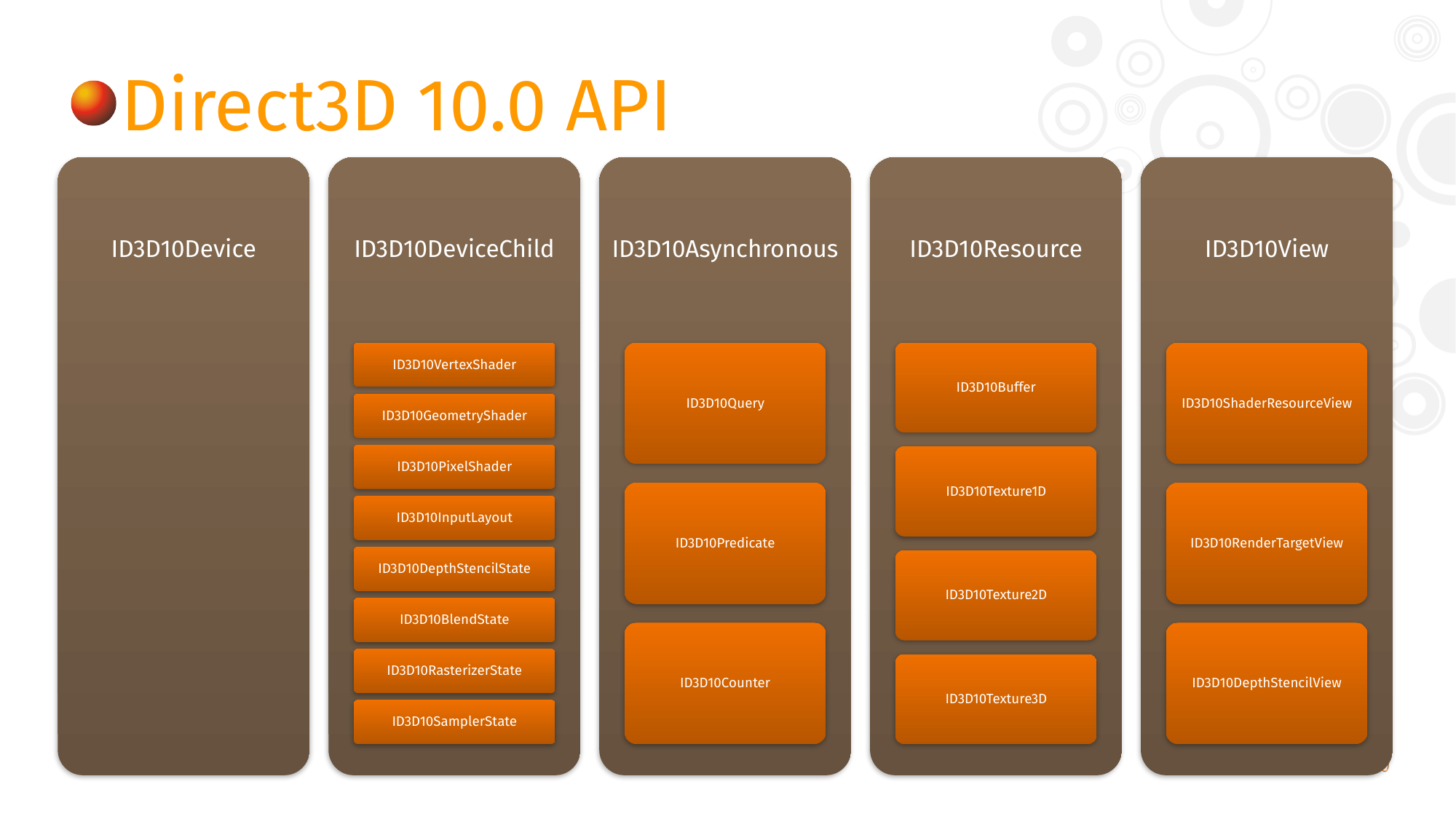

Direct3D 10.0 API
ID3D10Device
ID3D10DeviceChild
ID3D10Asynchronous
ID3D10Resource
ID3D10View
ID3D10Buffer
ID3D10Query
ID3D10ShaderResourceView
ID3D10VertexShader
ID3D10GeometryShader
ID3D10PixelShader
ID3D10Texture1D
ID3D10Predicate
ID3D10RenderTargetView
ID3D10InputLayout
ID3D10DepthStencilState
ID3D10Texture2D
ID3D10BlendState
ID3D10Counter
ID3D10DepthStencilView
ID3D10RasterizerState
ID3D10Texture3D
ID3D10SamplerState